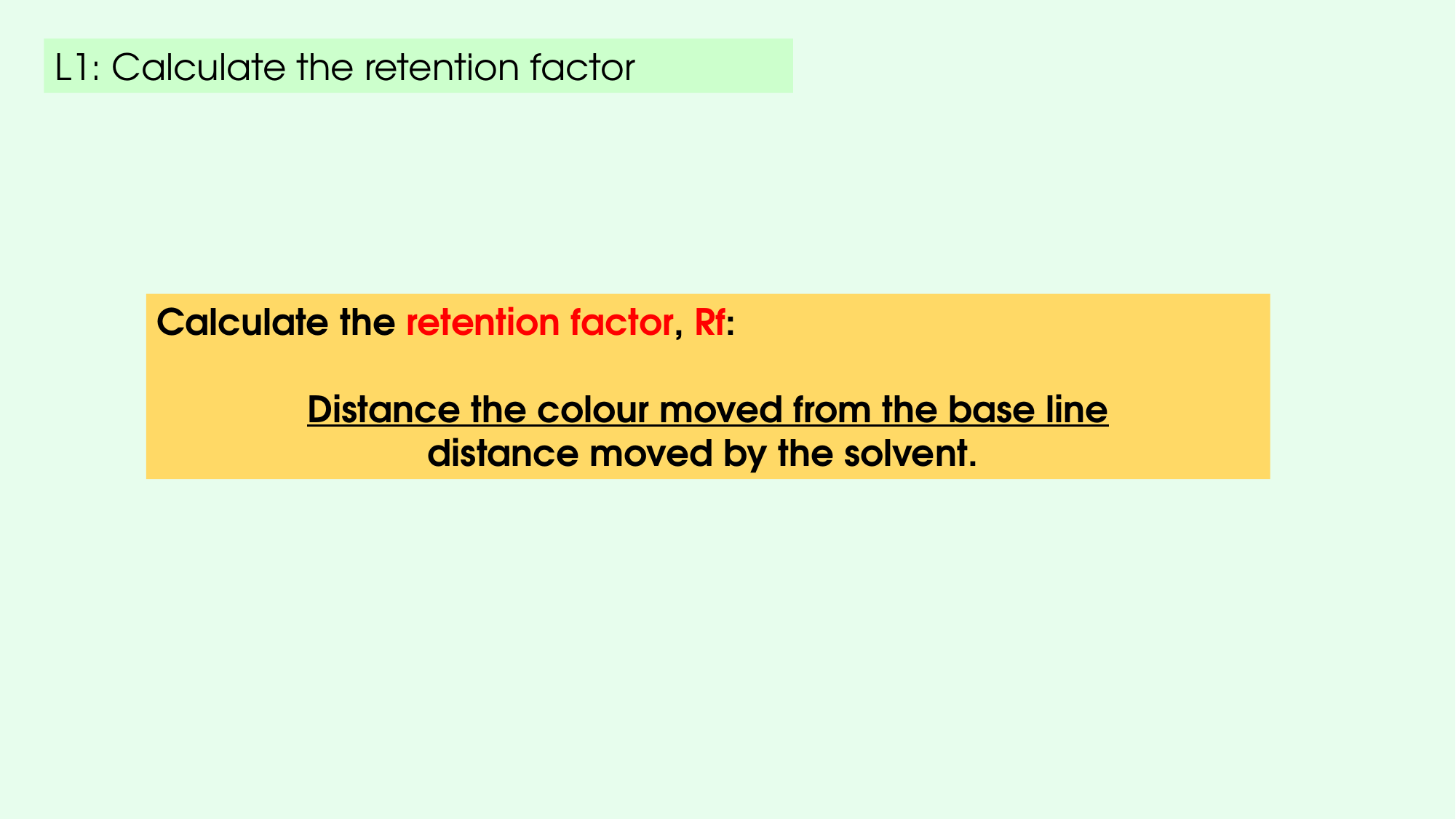

L1: Calculate the retention factor
Calculate the retention factor, Rf:

Distance the colour moved from the base line
distance moved by the solvent.